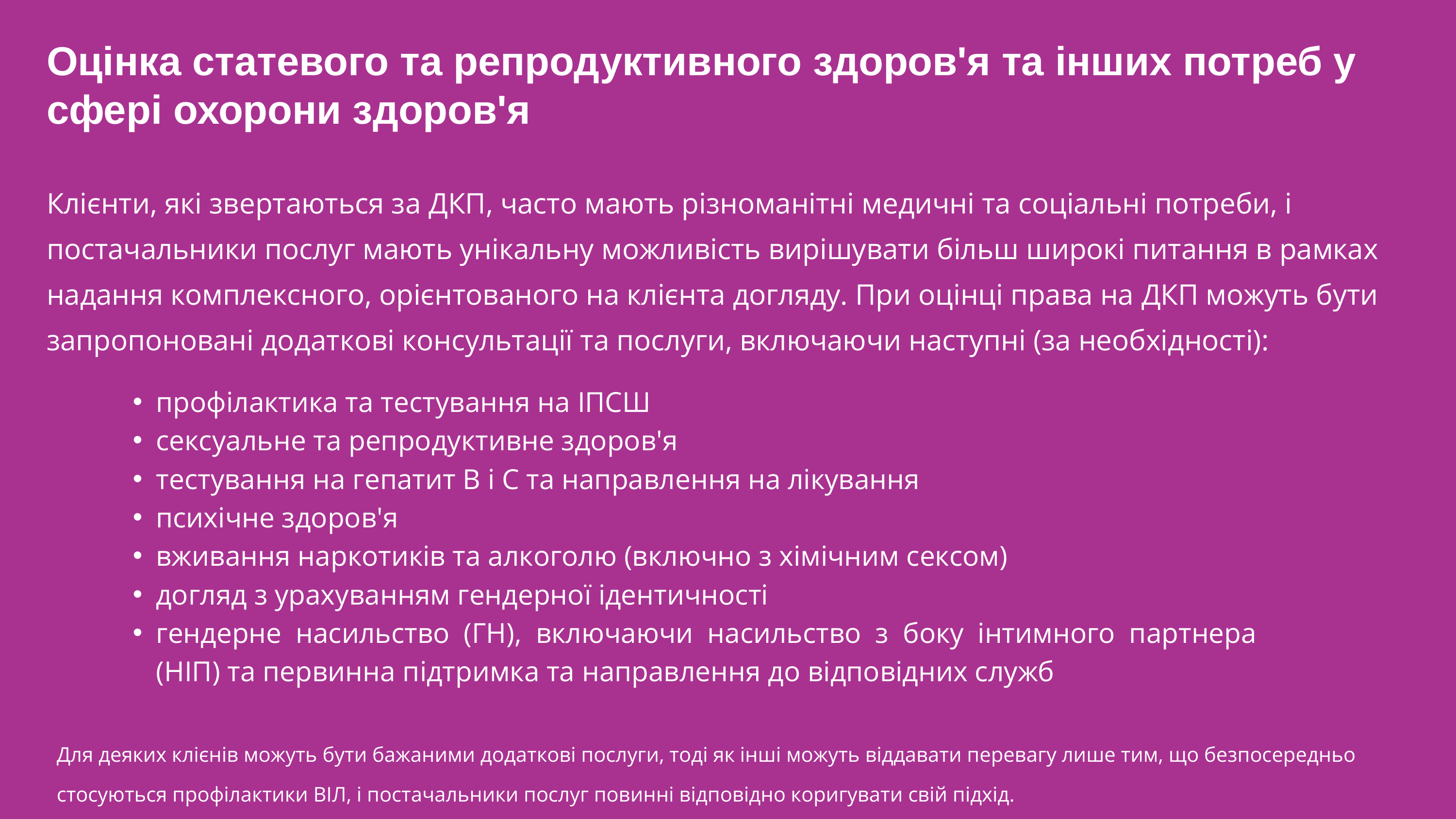

Оцінка статевого та репродуктивного здоров'я та інших потреб у сфері охорони здоров'я
Клієнти, які звертаються за ДКП, часто мають різноманітні медичні та соціальні потреби, і постачальники послуг мають унікальну можливість вирішувати більш широкі питання в рамках надання комплексного, орієнтованого на клієнта догляду. При оцінці права на ДКП можуть бути запропоновані додаткові консультації та послуги, включаючи наступні (за необхідності):
профілактика та тестування на ІПСШ
сексуальне та репродуктивне здоров'я
тестування на гепатит B і C та направлення на лікування
психічне здоров'я
вживання наркотиків та алкоголю (включно з хімічним сексом)
догляд з урахуванням гендерної ідентичності
гендерне насильство (ГН), включаючи насильство з боку інтимного партнера (НІП) та первинна підтримка та направлення до відповідних служб
Для деяких клієнів можуть бути бажаними додаткові послуги, тоді як інші можуть віддавати перевагу лише тим, що безпосередньо стосуються профілактики ВІЛ, і постачальники послуг повинні відповідно коригувати свій підхід.